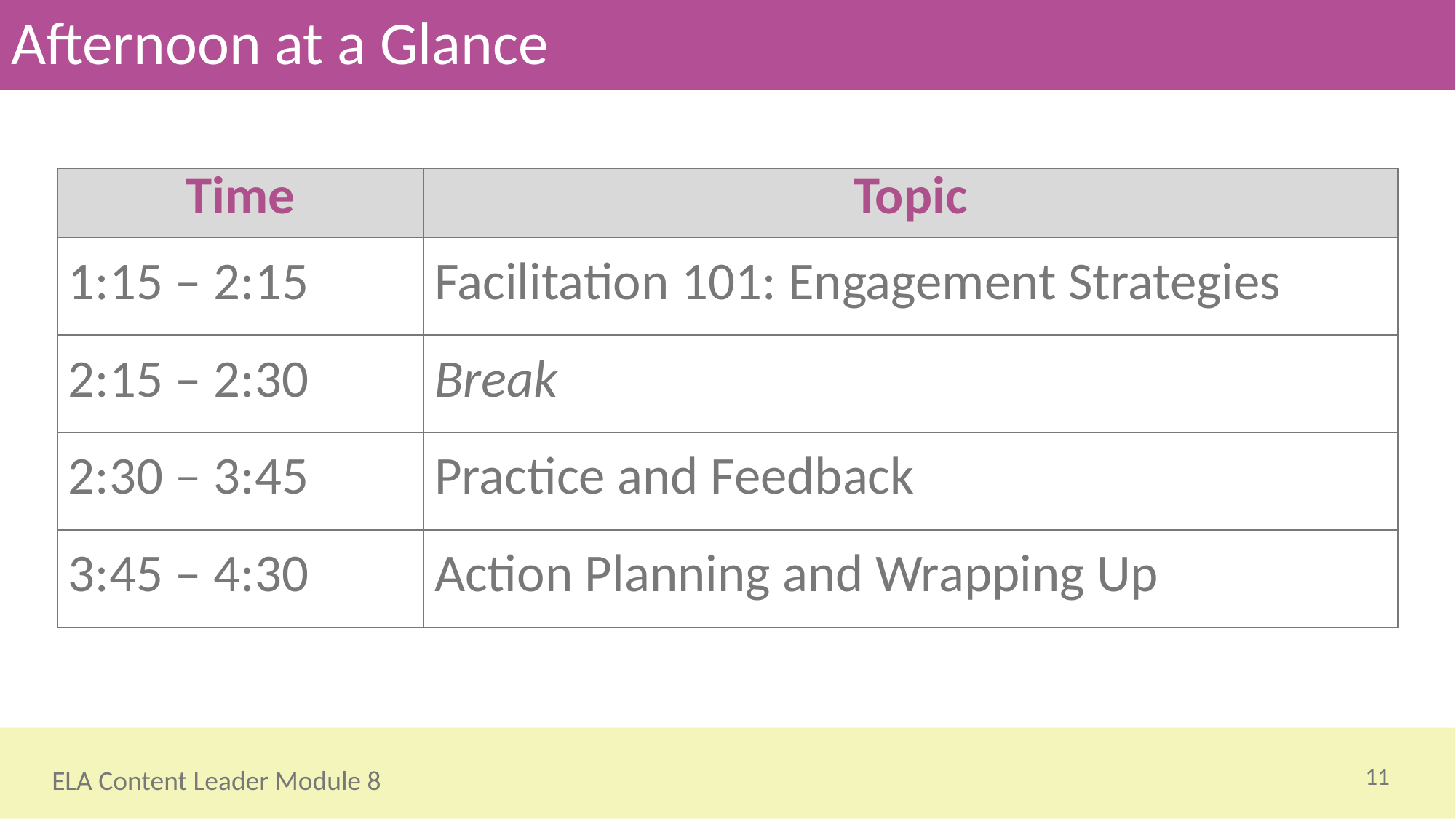

# Afternoon at a Glance
| Time | Topic |
| --- | --- |
| 1:15 – 2:15 | Facilitation 101: Engagement Strategies |
| 2:15 – 2:30 | Break |
| 2:30 – 3:45 | Practice and Feedback |
| 3:45 – 4:30 | Action Planning and Wrapping Up |
11